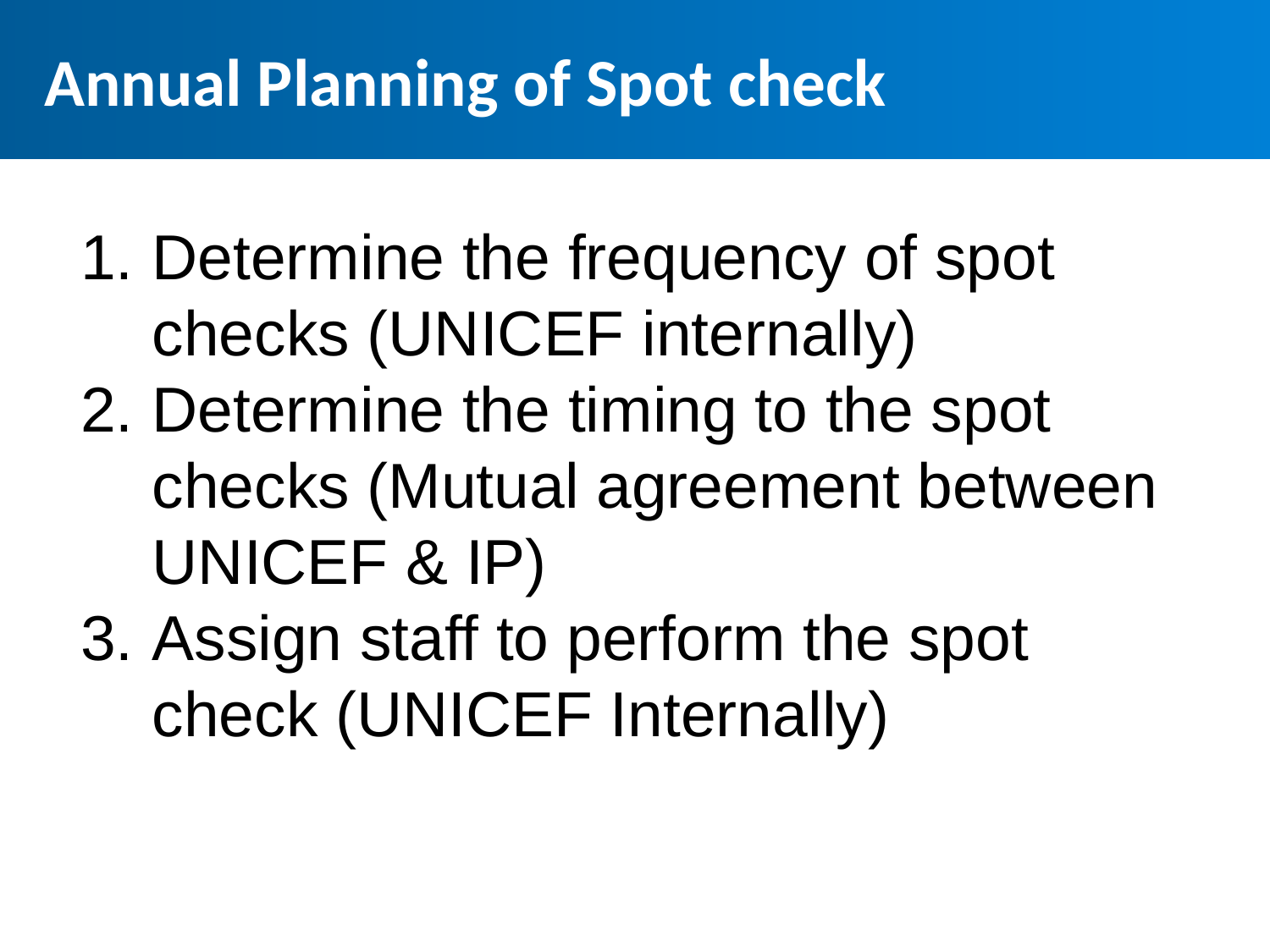

# Annual Planning of Spot check
Determine the frequency of spot checks (UNICEF internally)
Determine the timing to the spot checks (Mutual agreement between UNICEF & IP)
Assign staff to perform the spot check (UNICEF Internally)